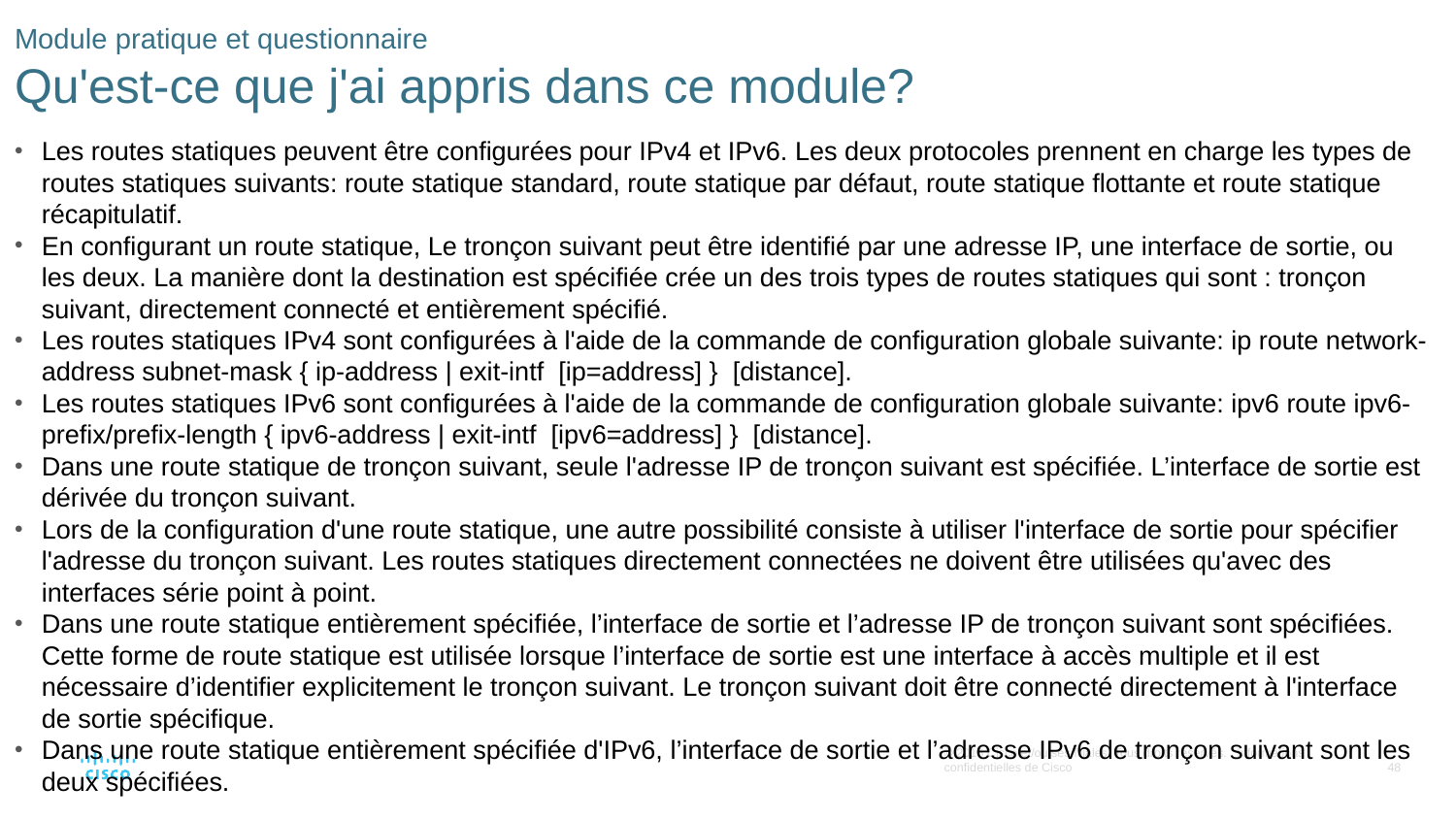

# Module pratique et questionnaire Qu'est-ce que j'ai appris dans ce module?
Les routes statiques peuvent être configurées pour IPv4 et IPv6. Les deux protocoles prennent en charge les types de routes statiques suivants: route statique standard, route statique par défaut, route statique flottante et route statique récapitulatif.
En configurant un route statique, Le tronçon suivant peut être identifié par une adresse IP, une interface de sortie, ou les deux. La manière dont la destination est spécifiée crée un des trois types de routes statiques qui sont : tronçon suivant, directement connecté et entièrement spécifié.
Les routes statiques IPv4 sont configurées à l'aide de la commande de configuration globale suivante: ip route network-address subnet-mask { ip-address | exit-intf  [ip=address] }  [distance].
Les routes statiques IPv6 sont configurées à l'aide de la commande de configuration globale suivante: ipv6 route ipv6-prefix/prefix-length { ipv6-address | exit-intf  [ipv6=address] }  [distance].
Dans une route statique de tronçon suivant, seule l'adresse IP de tronçon suivant est spécifiée. L’interface de sortie est dérivée du tronçon suivant.
Lors de la configuration d'une route statique, une autre possibilité consiste à utiliser l'interface de sortie pour spécifier l'adresse du tronçon suivant. Les routes statiques directement connectées ne doivent être utilisées qu'avec des interfaces série point à point.
Dans une route statique entièrement spécifiée, l’interface de sortie et l’adresse IP de tronçon suivant sont spécifiées. Cette forme de route statique est utilisée lorsque l’interface de sortie est une interface à accès multiple et il est nécessaire d’identifier explicitement le tronçon suivant. Le tronçon suivant doit être connecté directement à l'interface de sortie spécifique.
Dans une route statique entièrement spécifiée d'IPv6, l’interface de sortie et l’adresse IPv6 de tronçon suivant sont les deux spécifiées.